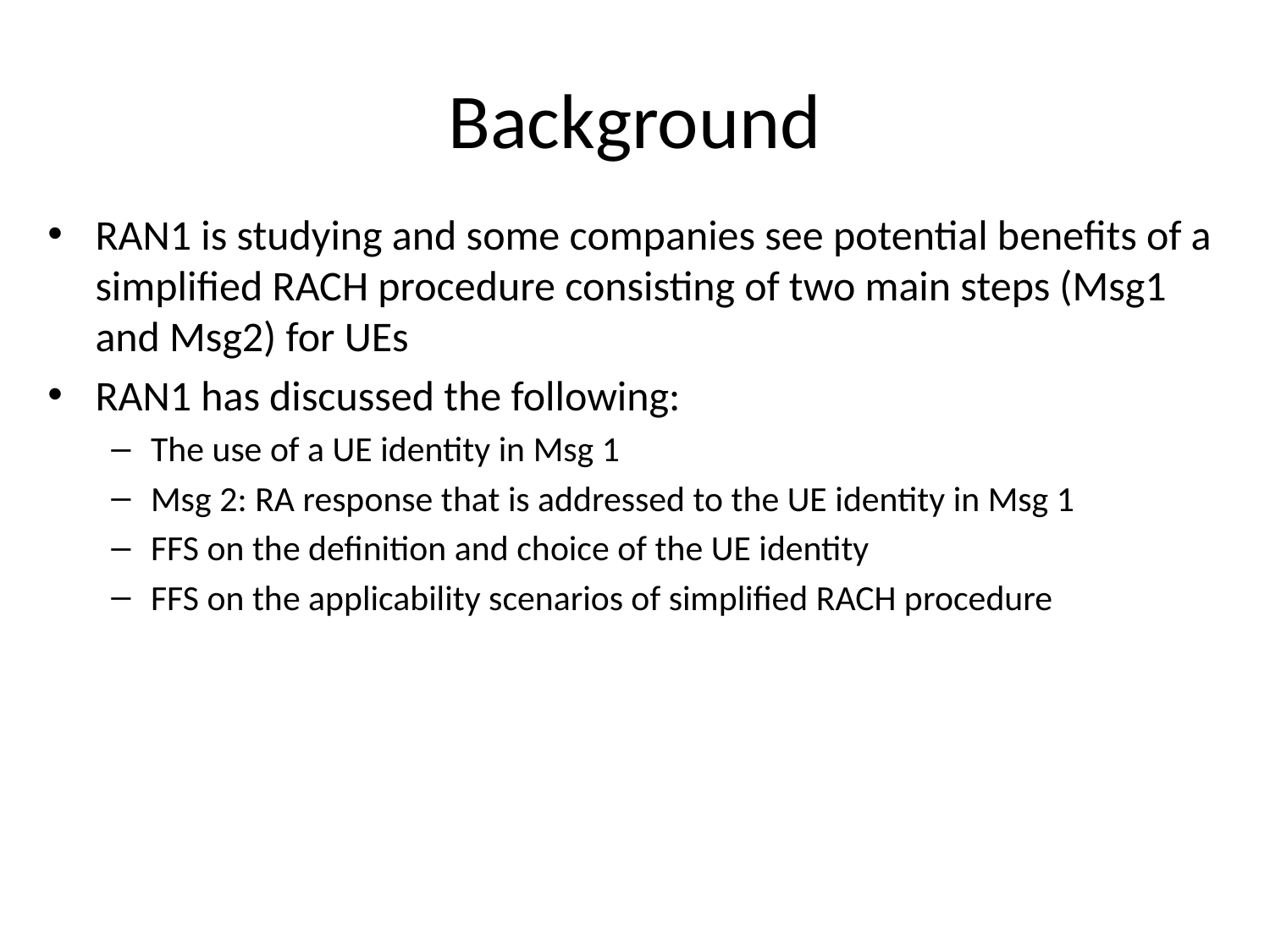

# Background
RAN1 is studying and some companies see potential benefits of a simplified RACH procedure consisting of two main steps (Msg1 and Msg2) for UEs
RAN1 has discussed the following:
The use of a UE identity in Msg 1
Msg 2: RA response that is addressed to the UE identity in Msg 1
FFS on the definition and choice of the UE identity
FFS on the applicability scenarios of simplified RACH procedure